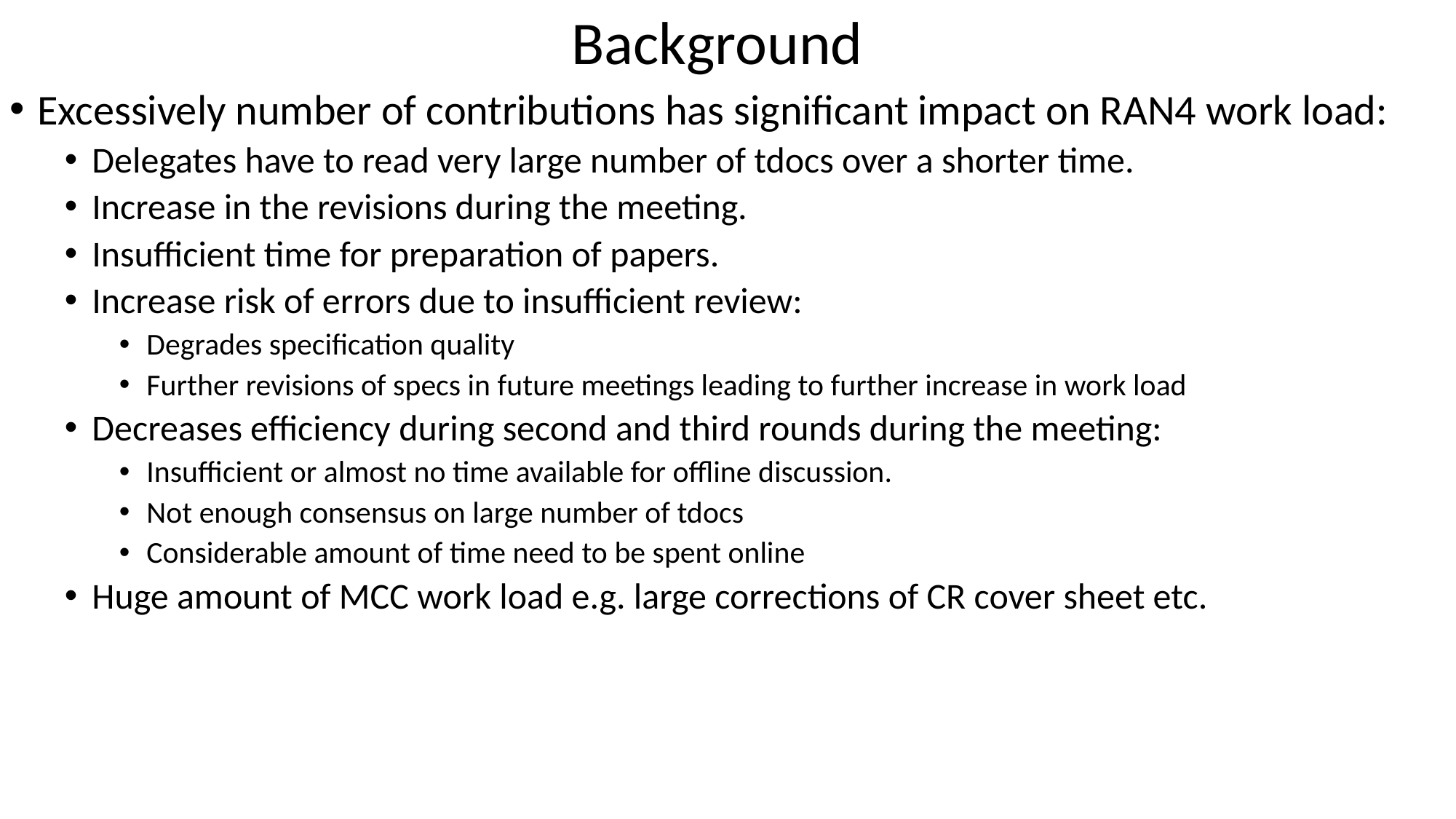

# Background
Excessively number of contributions has significant impact on RAN4 work load:
Delegates have to read very large number of tdocs over a shorter time.
Increase in the revisions during the meeting.
Insufficient time for preparation of papers.
Increase risk of errors due to insufficient review:
Degrades specification quality
Further revisions of specs in future meetings leading to further increase in work load
Decreases efficiency during second and third rounds during the meeting:
Insufficient or almost no time available for offline discussion.
Not enough consensus on large number of tdocs
Considerable amount of time need to be spent online
Huge amount of MCC work load e.g. large corrections of CR cover sheet etc.